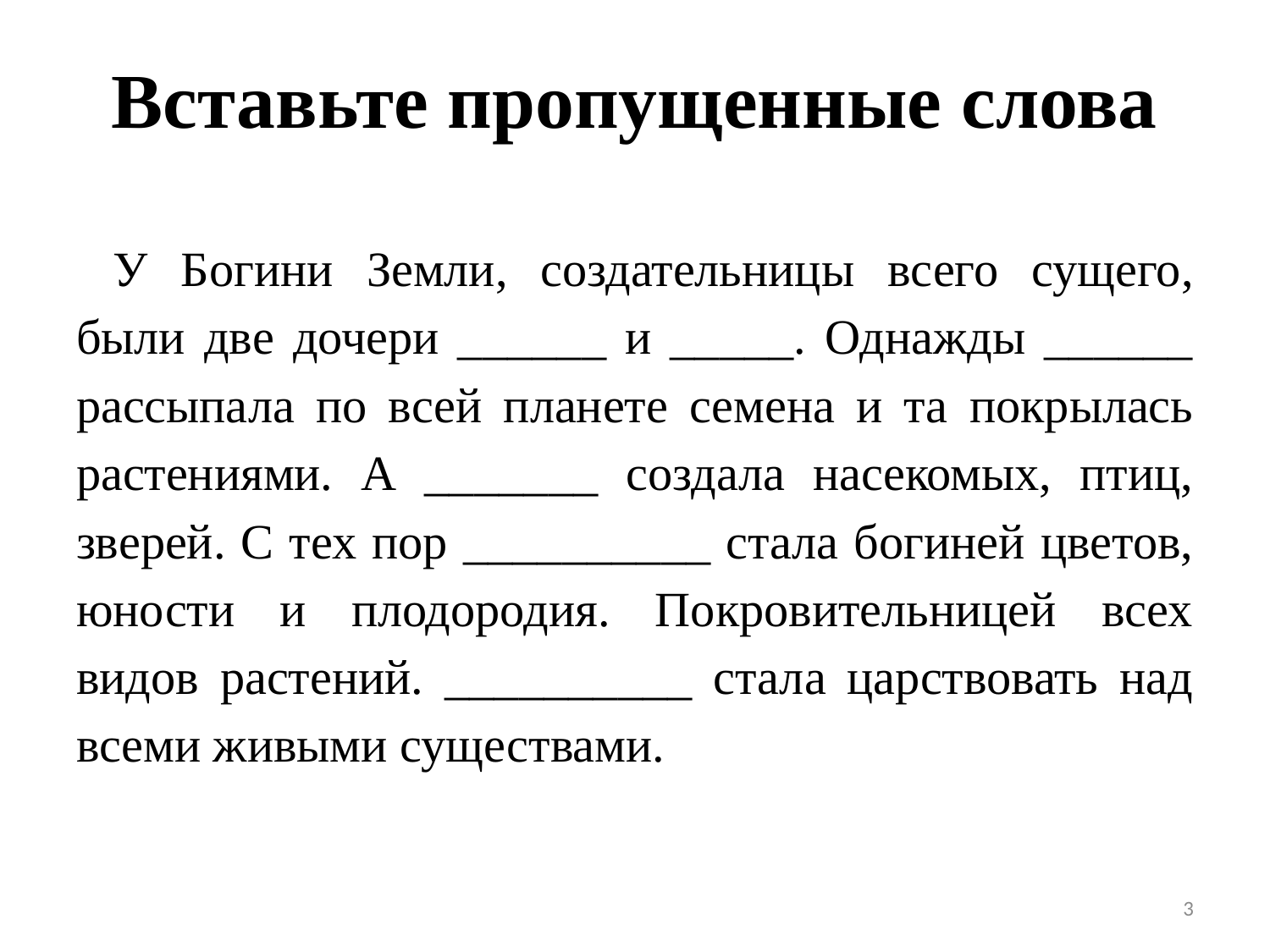

# Вставьте пропущенные слова
У Богини Земли, создательницы всего сущего, были две дочери ______ и _____. Однажды ______ рассыпала по всей планете семена и та покрылась растениями. А _______ создала насекомых, птиц, зверей. С тех пор __________ стала богиней цветов, юности и плодородия. Покровительницей всех видов растений. __________ стала царствовать над всеми живыми существами.
3